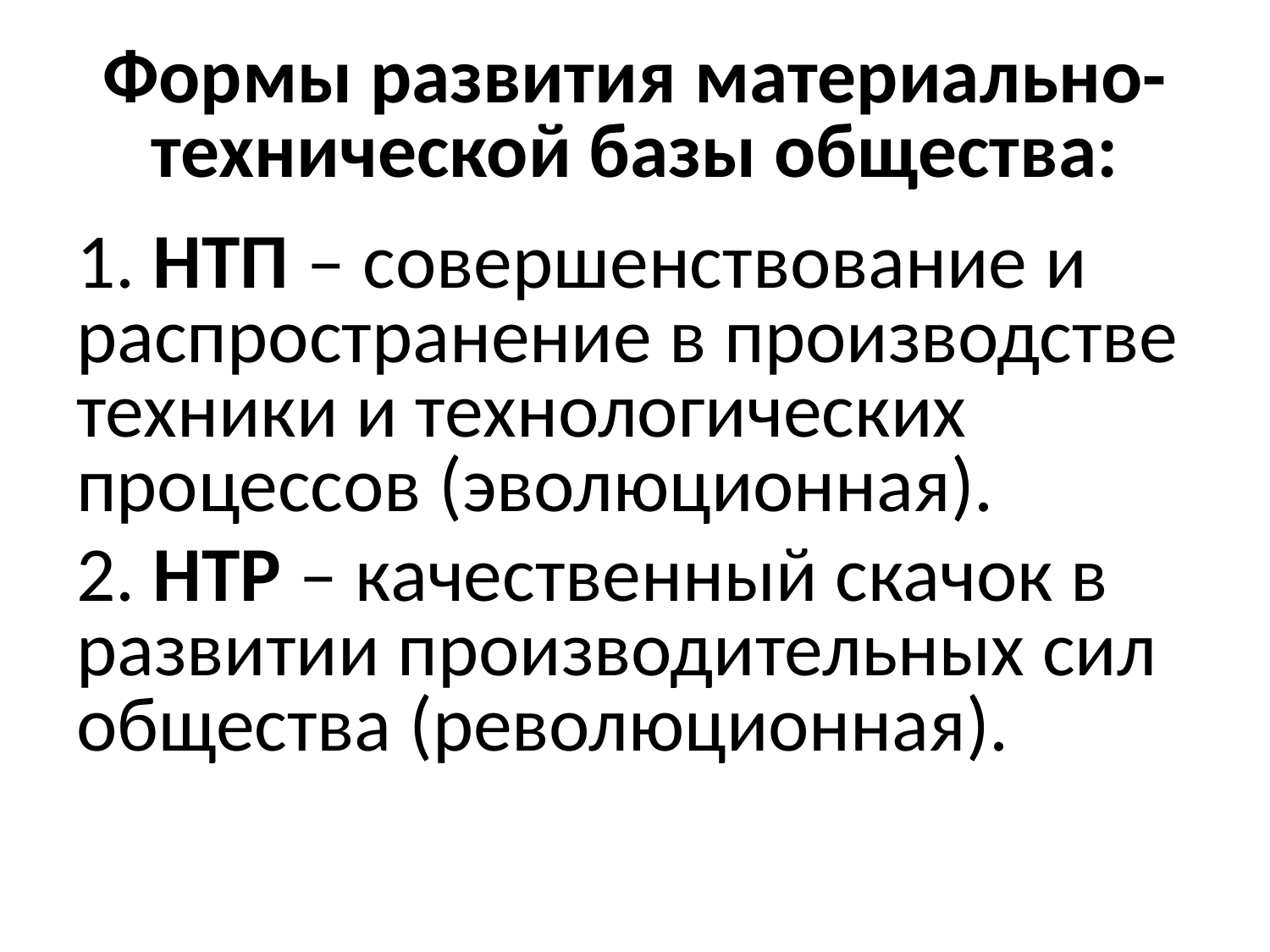

# Формы развития материально-технической базы общества:
1. НТП – совершенствование и распространение в производстве техники и технологических процессов (эволюционная).
2. НТР – качественный скачок в развитии производительных сил общества (революционная).